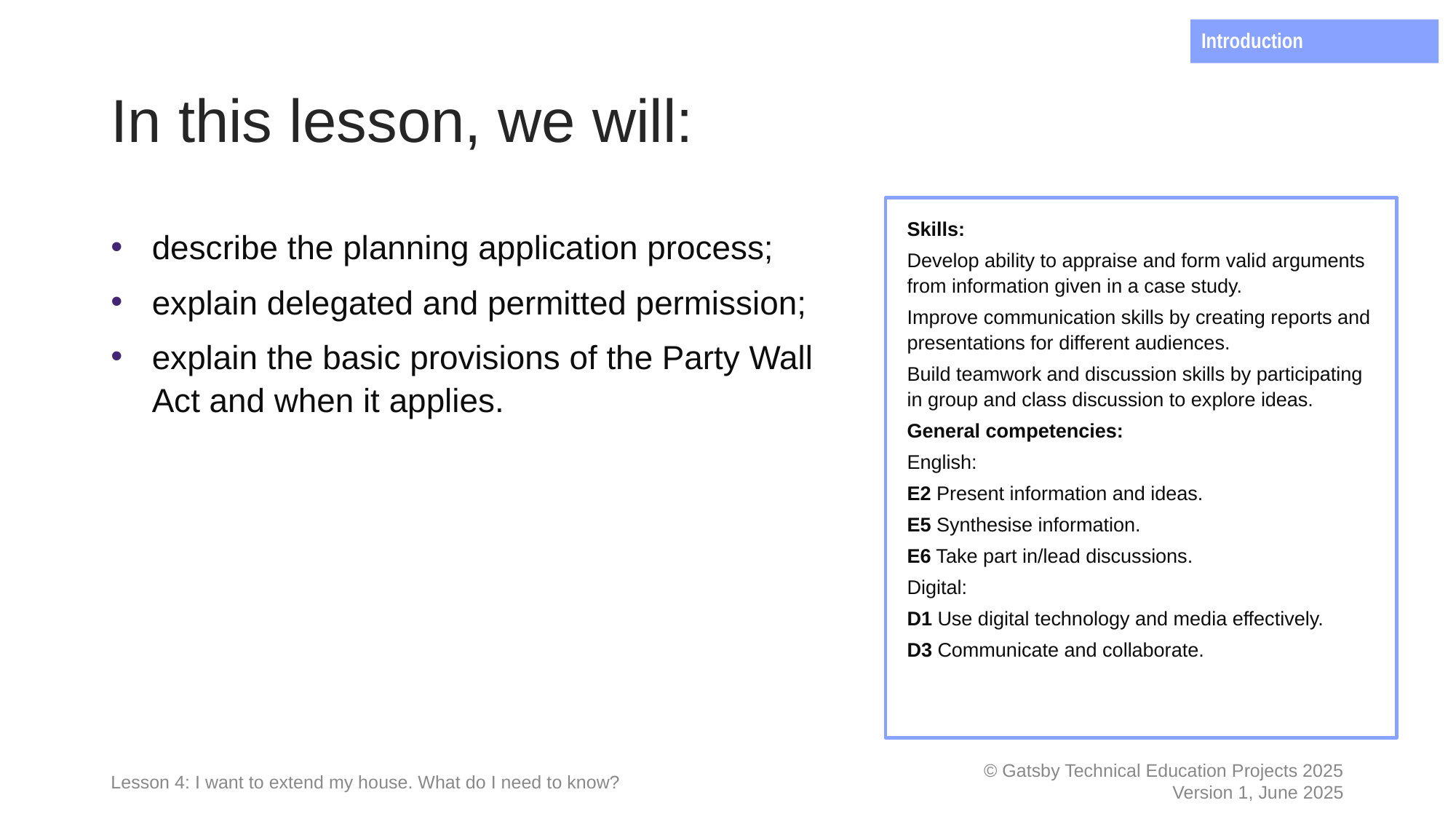

Introduction
# In this lesson, we will:
Skills:
Develop ability to appraise and form valid arguments from information given in a case study.
Improve communication skills by creating reports and presentations for different audiences.
Build teamwork and discussion skills by participating in group and class discussion to explore ideas.
General competencies:
English:
E2 Present information and ideas.
E5 Synthesise information.
E6 Take part in/lead discussions.
Digital:
D1 Use digital technology and media effectively.
D3 Communicate and collaborate.
describe the planning application process;
explain delegated and permitted permission;
explain the basic provisions of the Party Wall Act and when it applies.

Lesson 4: I want to extend my house. What do I need to know?